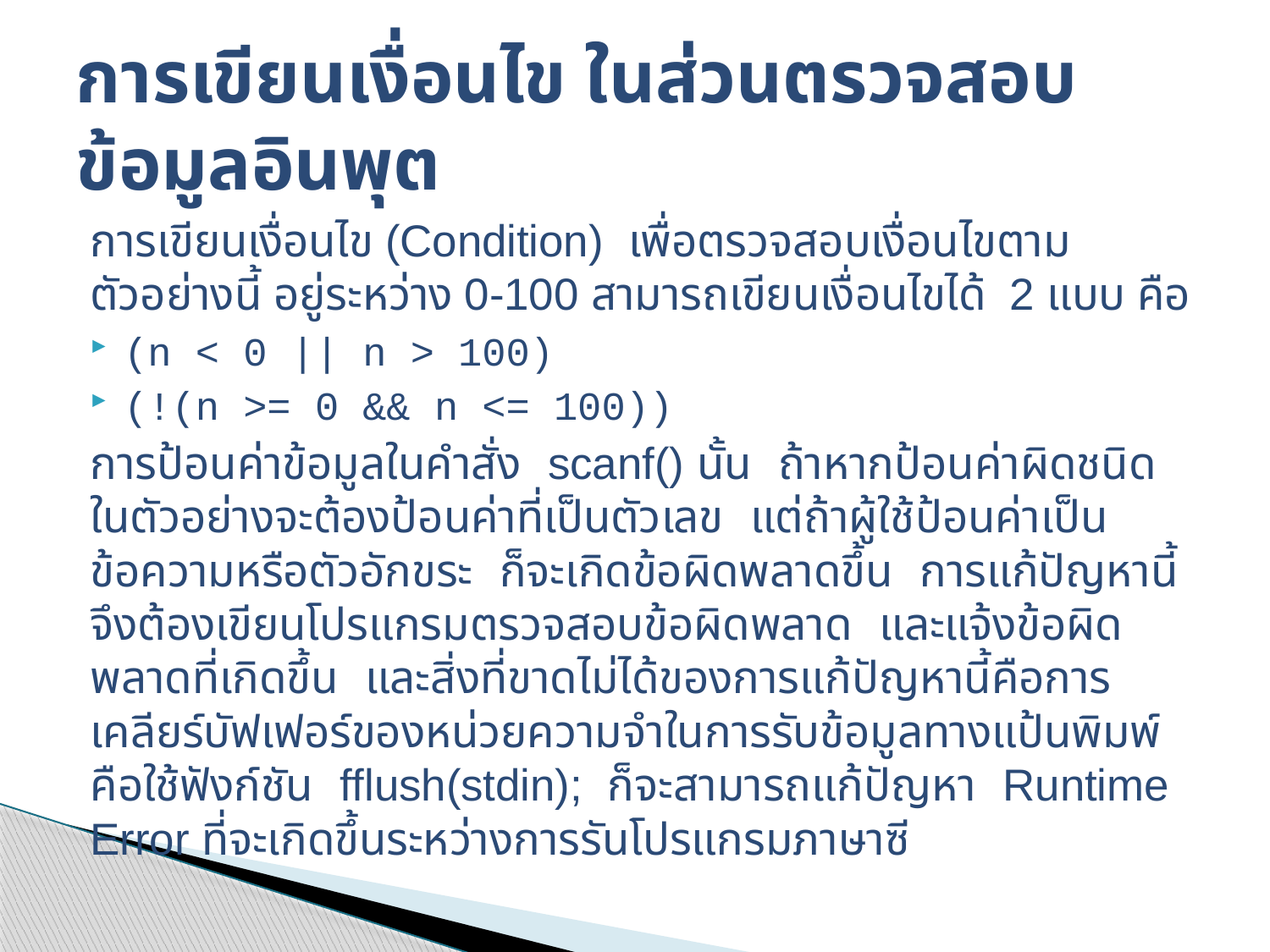

# การเขียนเงื่อนไข ในส่วนตรวจสอบข้อมูลอินพุต
	การเขียนเงื่อนไข (Condition)  เพื่อตรวจสอบเงื่อนไขตามตัวอย่างนี้ อยู่ระหว่าง 0-100 สามารถเขียนเงื่อนไขได้  2 แบบ คือ
(n < 0 || n > 100)
(!(n >= 0 && n <= 100))
	การป้อนค่าข้อมูลในคำสั่ง scanf() นั้น ถ้าหากป้อนค่าผิดชนิด ในตัวอย่างจะต้องป้อนค่าที่เป็นตัวเลข แต่ถ้าผู้ใช้ป้อนค่าเป็นข้อความหรือตัวอักขระ ก็จะเกิดข้อผิดพลาดขึ้น การแก้ปัญหานี้ จึงต้องเขียนโปรแกรมตรวจสอบข้อผิดพลาด และแจ้งข้อผิดพลาดที่เกิดขึ้น และสิ่งที่ขาดไม่ได้ของการแก้ปัญหานี้คือการเคลียร์บัฟเฟอร์ของหน่วยความจำในการรับข้อมูลทางแป้นพิมพ์  คือใช้ฟังก์ชัน fflush(stdin);  ก็จะสามารถแก้ปัญหา Runtime Error ที่จะเกิดขึ้นระหว่างการรันโปรแกรมภาษาซี